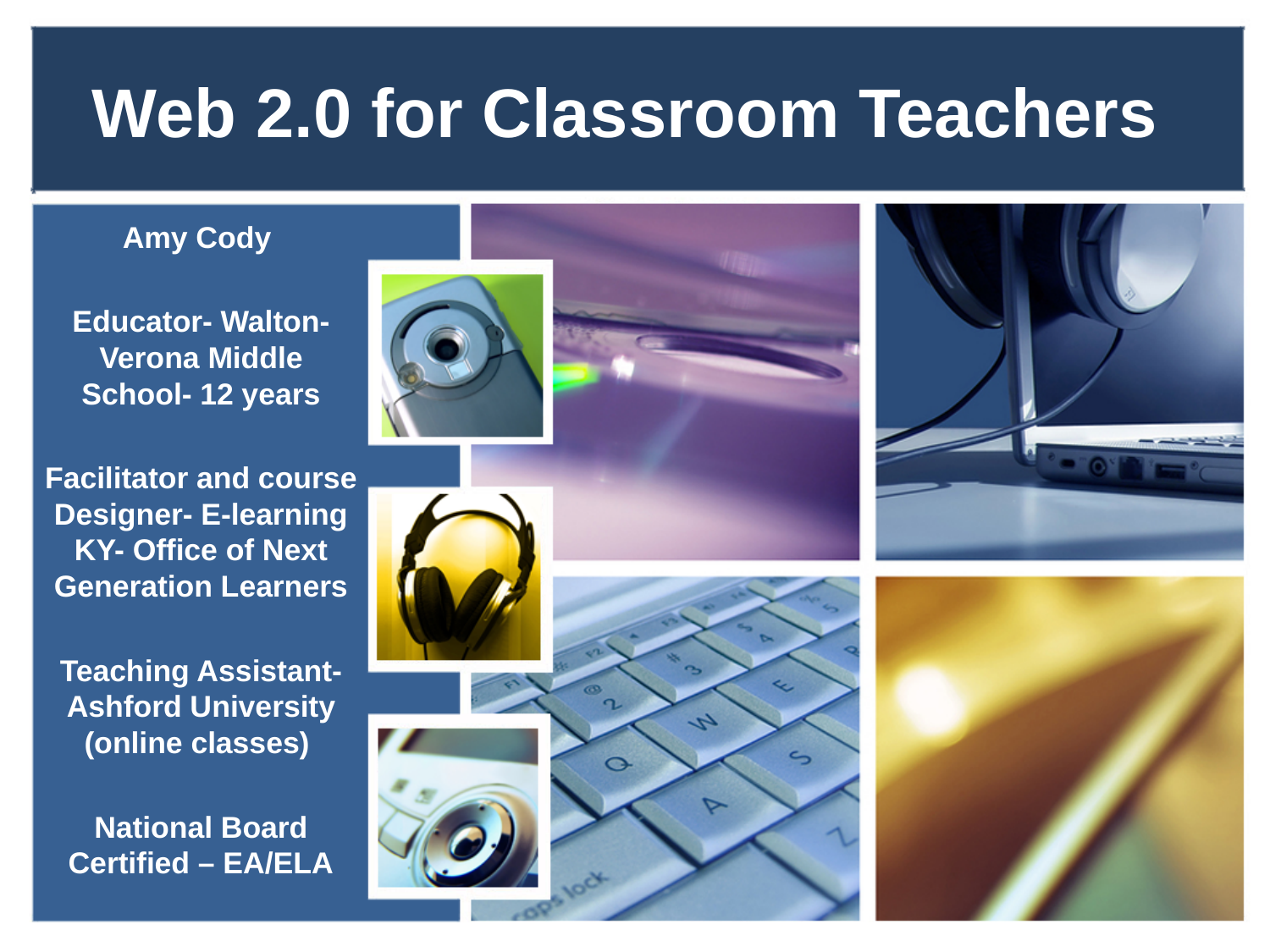

# Web 2.0 for Classroom Teachers
Amy Cody

Educator- Walton-Verona Middle School- 12 years

Facilitator and course Designer- E-learning KY- Office of Next Generation Learners

Teaching Assistant- Ashford University (online classes)

National Board Certified – EA/ELA